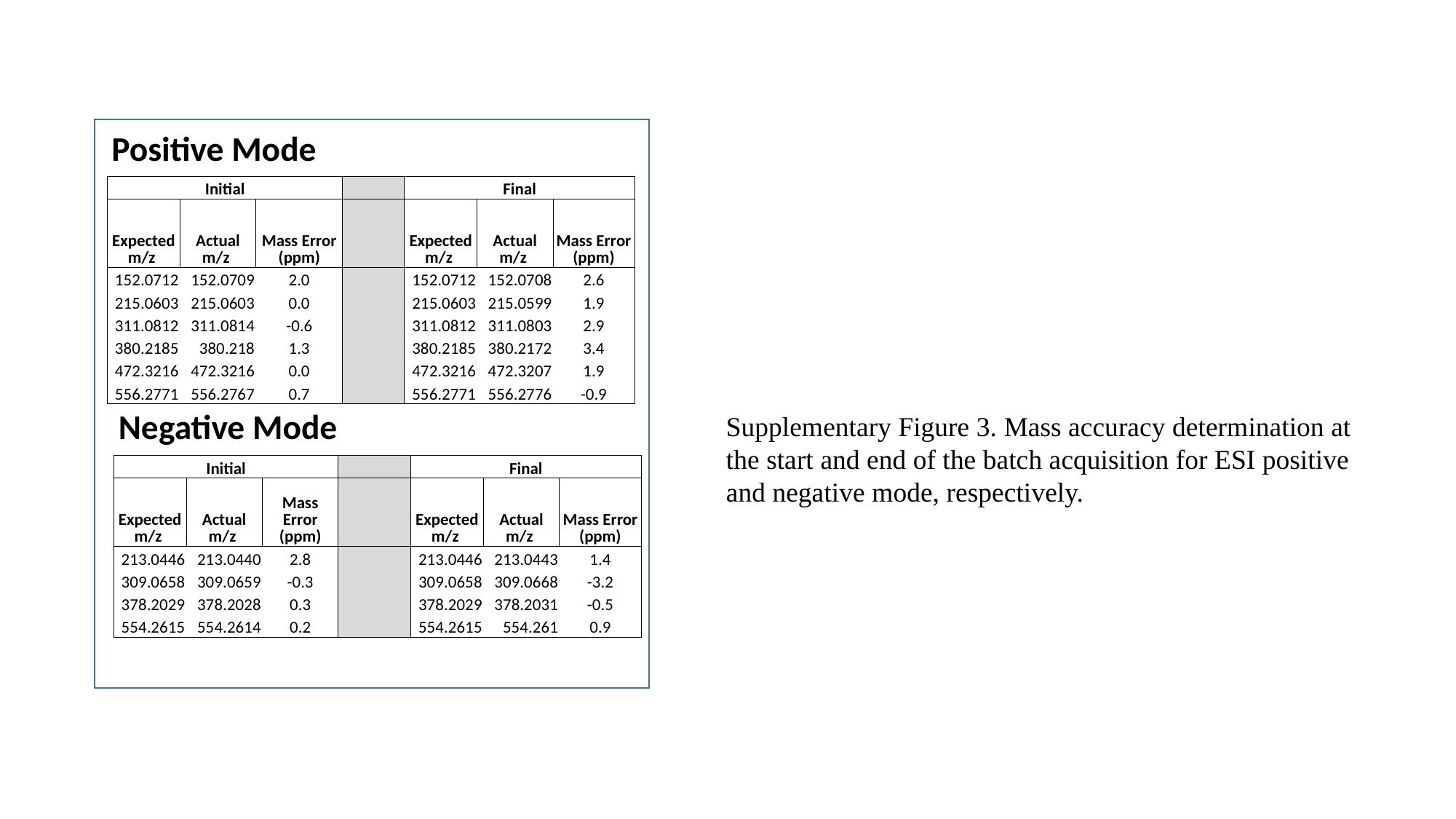

Positive Mode
| Initial |  |  |  | Final |  |  |
| --- | --- | --- | --- | --- | --- | --- |
| Expected m/z | Actual m/z | Mass Error (ppm) |  | Expected m/z | Actual m/z | Mass Error (ppm) |
| 152.0712 | 152.0709 | 2.0 |  | 152.0712 | 152.0708 | 2.6 |
| 215.0603 | 215.0603 | 0.0 |  | 215.0603 | 215.0599 | 1.9 |
| 311.0812 | 311.0814 | -0.6 |  | 311.0812 | 311.0803 | 2.9 |
| 380.2185 | 380.218 | 1.3 |  | 380.2185 | 380.2172 | 3.4 |
| 472.3216 | 472.3216 | 0.0 |  | 472.3216 | 472.3207 | 1.9 |
| 556.2771 | 556.2767 | 0.7 |  | 556.2771 | 556.2776 | -0.9 |
Supplementary Figure 3. Mass accuracy determination at the start and end of the batch acquisition for ESI positive and negative mode, respectively.
Negative Mode
| Initial |  |  |  | Final |  |  |
| --- | --- | --- | --- | --- | --- | --- |
| Expected m/z | Actual m/z | Mass Error (ppm) |  | Expected m/z | Actual m/z | Mass Error (ppm) |
| 213.0446 | 213.0440 | 2.8 |  | 213.0446 | 213.0443 | 1.4 |
| 309.0658 | 309.0659 | -0.3 |  | 309.0658 | 309.0668 | -3.2 |
| 378.2029 | 378.2028 | 0.3 |  | 378.2029 | 378.2031 | -0.5 |
| 554.2615 | 554.2614 | 0.2 |  | 554.2615 | 554.261 | 0.9 |